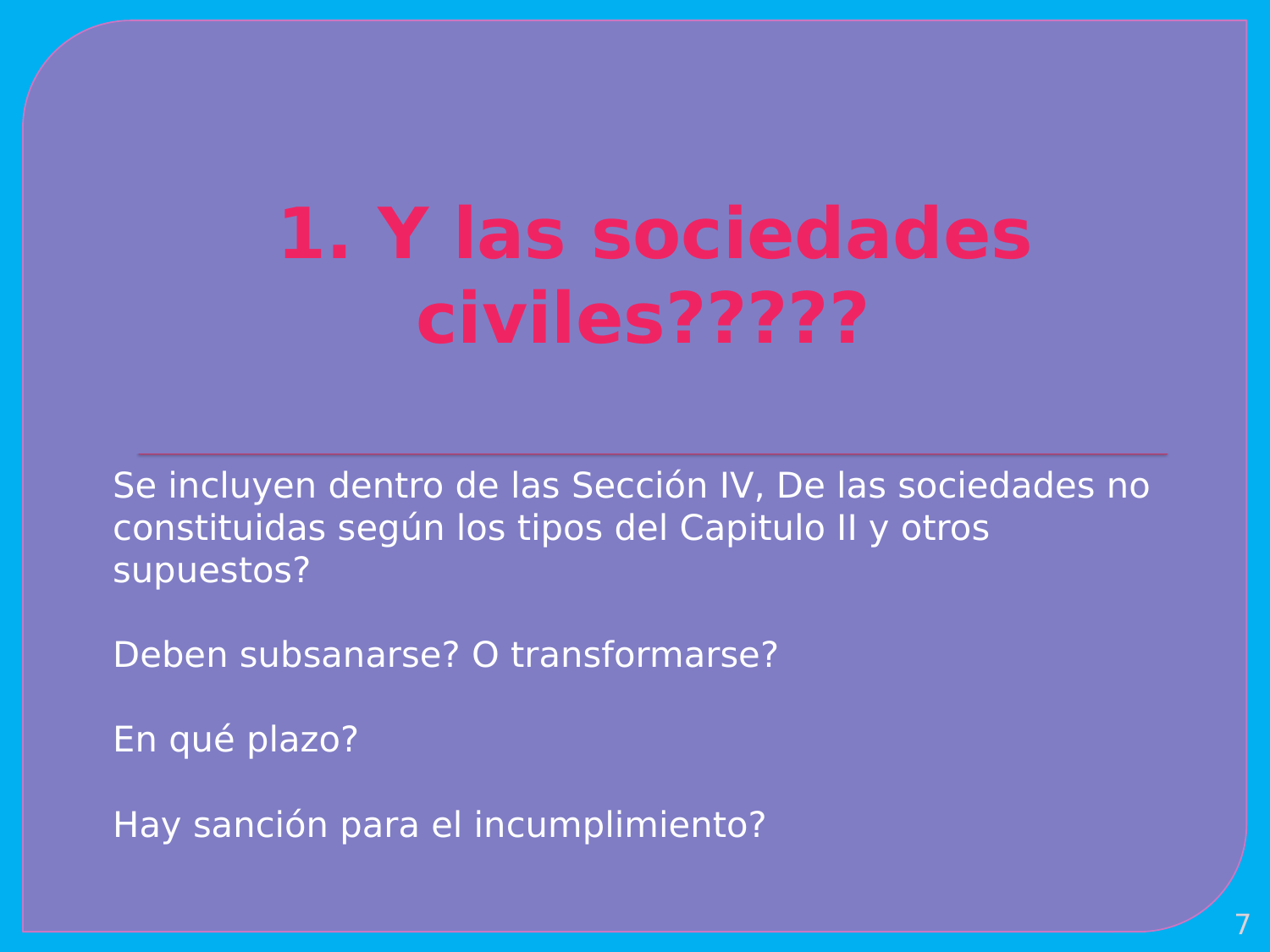

# 1. Y las sociedades civiles?????
Se incluyen dentro de las Sección IV, De las sociedades no constituidas según los tipos del Capitulo II y otros supuestos?

Deben subsanarse? O transformarse?

En qué plazo?

Hay sanción para el incumplimiento?

7